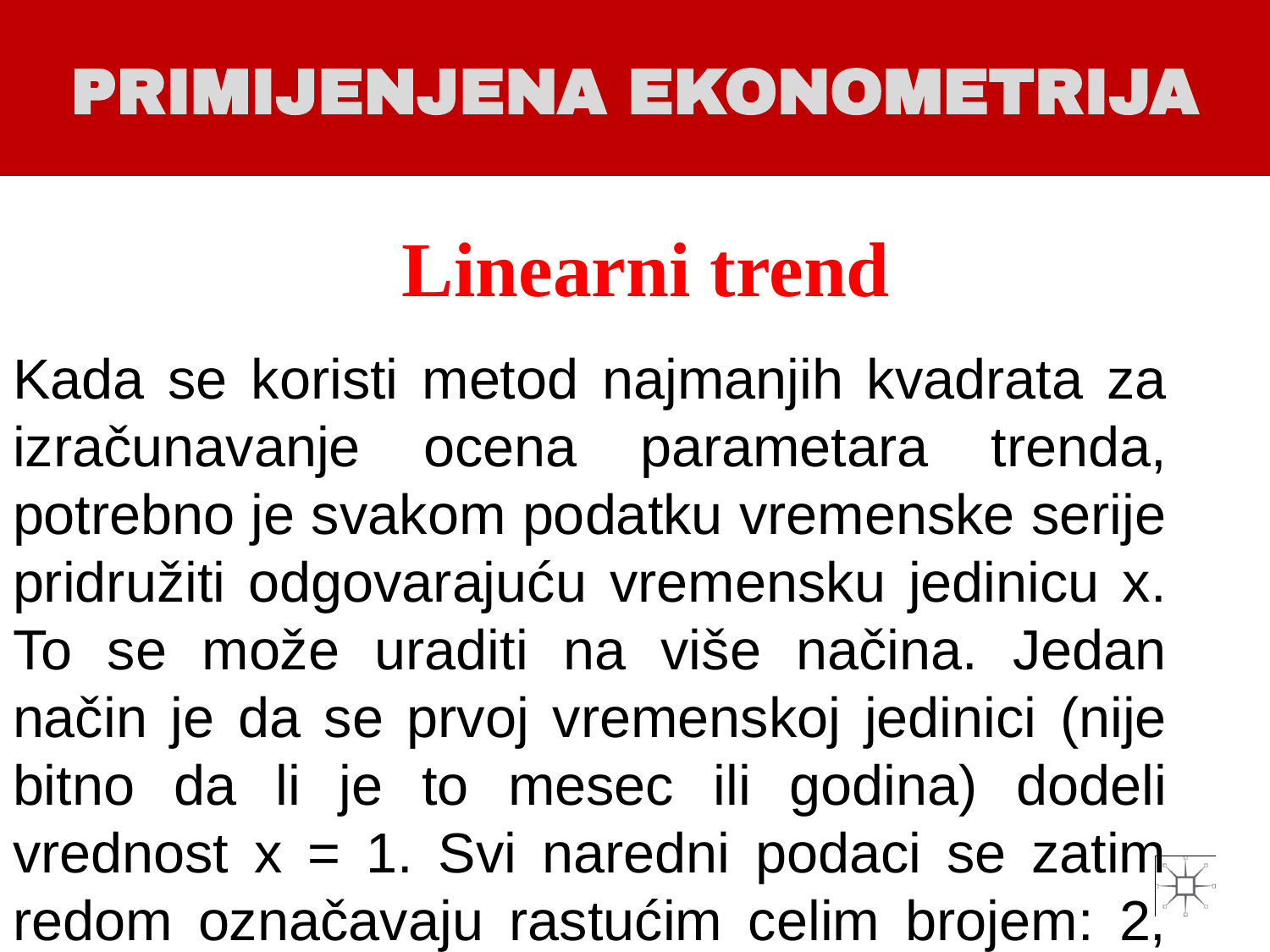

PRIMIJENJENA EKONOMETRIJA
# Linearni trend
Kada se koristi metod najmanjih kvadrata za izračunavanje ocena parametara trenda, potrebno je svakom podatku vremenske serije pridružiti odgovarajuću vremensku jedinicu x. To se može uraditi na više načina. Jedan način je da se prvoj vremenskoj jedinici (nije bitno da li je to mesec ili godina) dodeli vrednost x = 1. Svi naredni podaci se zatim redom označavaju rastućim celim brojem: 2, 3, ..., n (poslednji podatak u seriji ima oznaku perioda x = n).